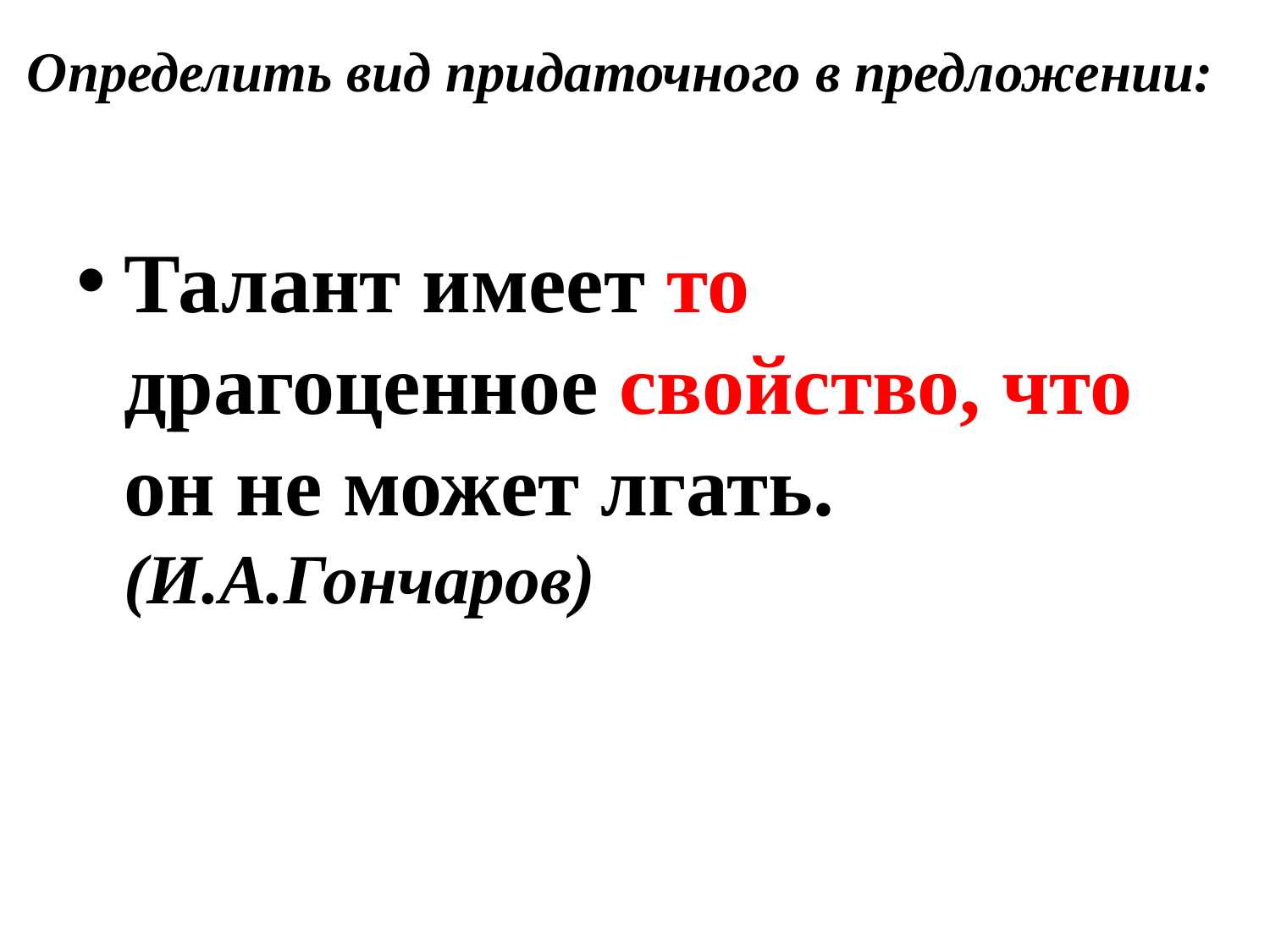

# Определить вид придаточного в предложении:
Талант имеет то драгоценное свойство, что он не может лгать. (И.А.Гончаров)